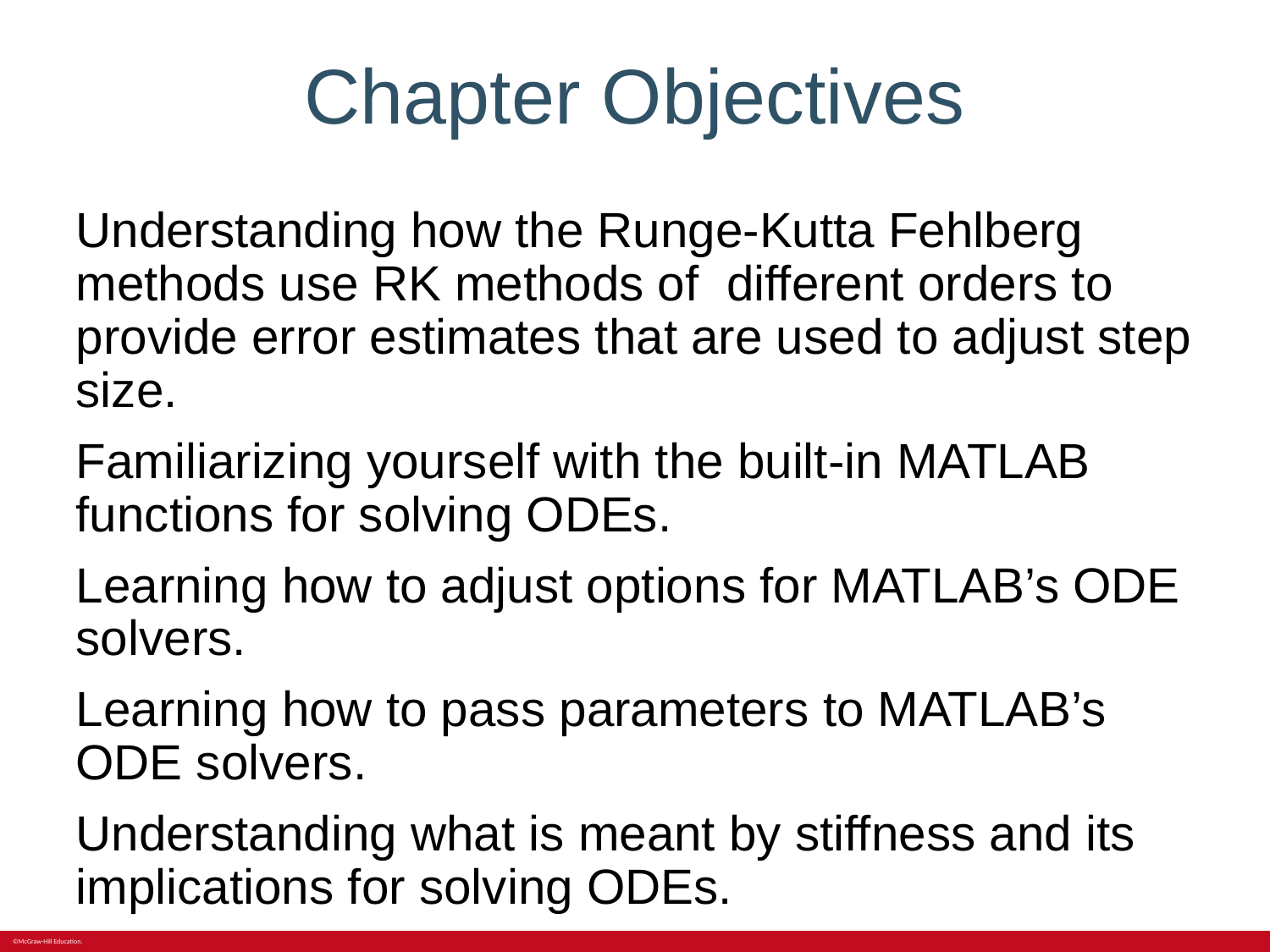

# Chapter Objectives
Understanding how the Runge-Kutta Fehlberg methods use RK methods of  different orders to provide error estimates that are used to adjust step size.
Familiarizing yourself with the built-in MATLAB functions for solving ODEs.
Learning how to adjust options for MATLAB’s ODE solvers.
Learning how to pass parameters to MATLAB’s ODE solvers.
Understanding what is meant by stiffness and its implications for solving ODEs.